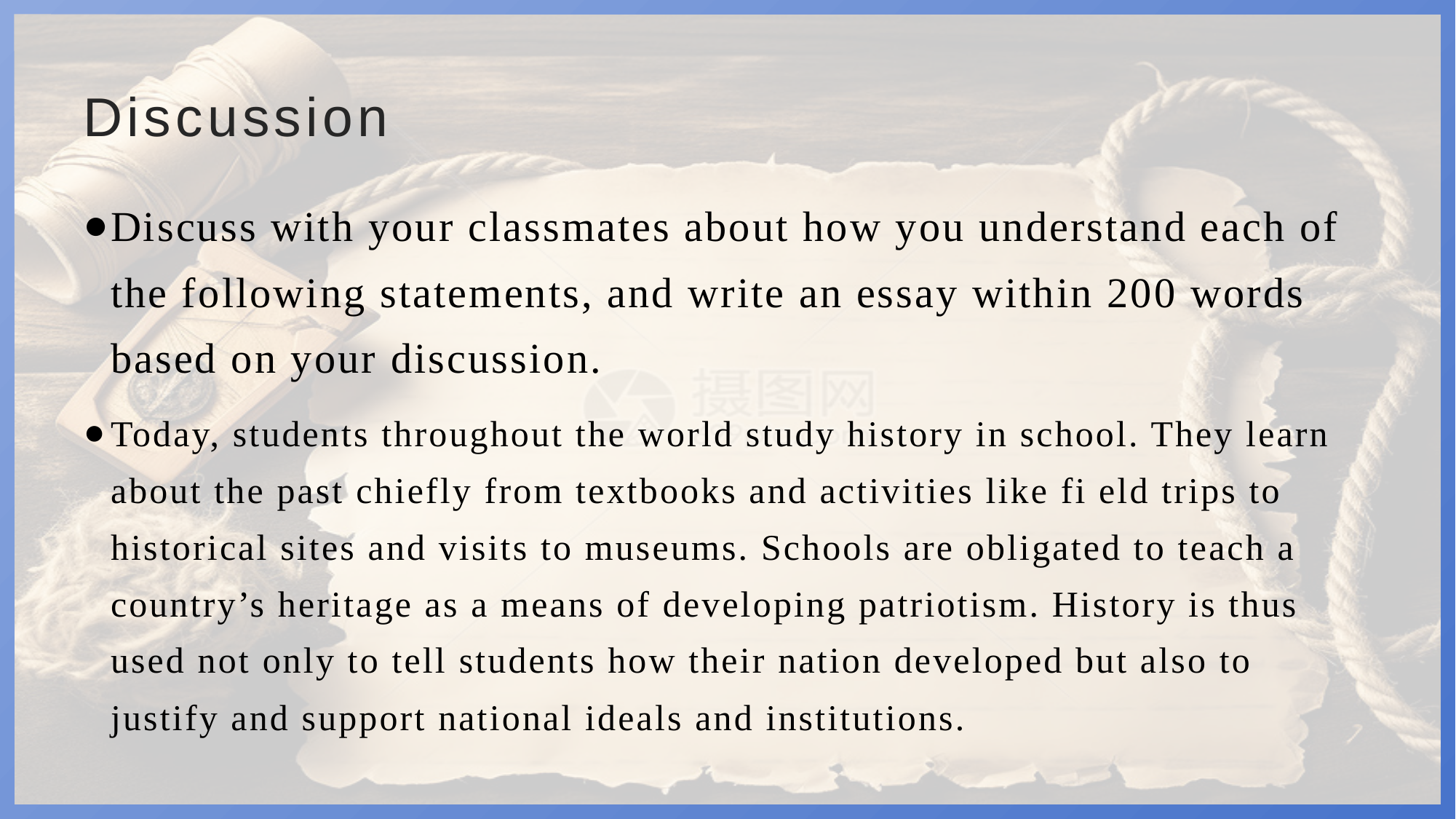

# Discussion
Discuss with your classmates about how you understand each of the following statements, and write an essay within 200 words based on your discussion.
Today, students throughout the world study history in school. They learn about the past chiefly from textbooks and activities like fi eld trips to historical sites and visits to museums. Schools are obligated to teach a country’s heritage as a means of developing patriotism. History is thus used not only to tell students how their nation developed but also to justify and support national ideals and institutions.